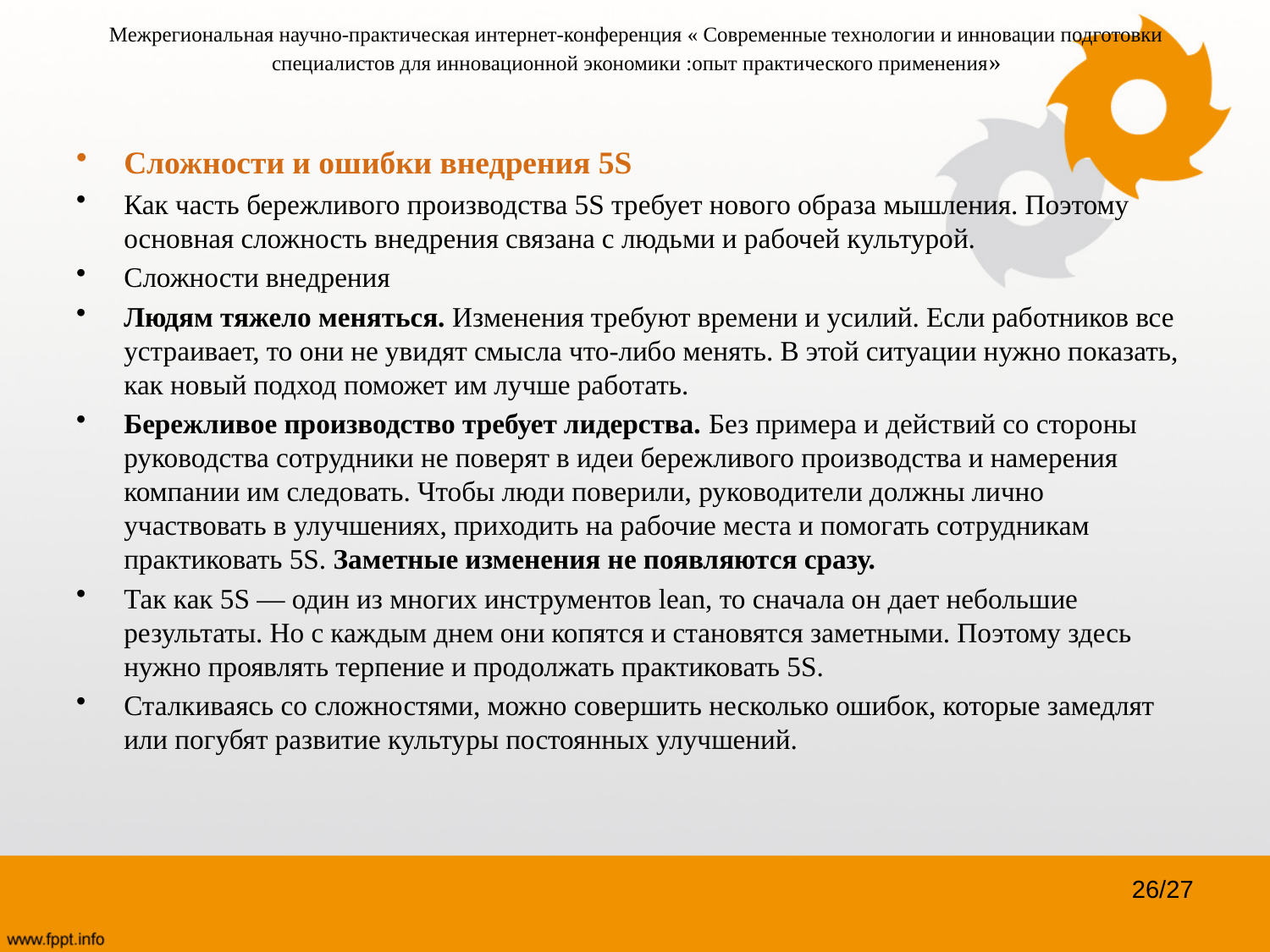

# Межрегиональная научно-практическая интернет-конференция « Современные технологии и инновации подготовки специалистов для инновационной экономики :опыт практического применения»
Сложности и ошибки внедрения 5S
Как часть бережливого производства 5S требует нового образа мышления. Поэтому основная сложность внедрения связана с людьми и рабочей культурой.
Сложности внедрения
Людям тяжело меняться. Изменения требуют времени и усилий. Если работников все устраивает, то они не увидят смысла что-либо менять. В этой ситуации нужно показать, как новый подход поможет им лучше работать.
Бережливое производство требует лидерства. Без примера и действий со стороны руководства сотрудники не поверят в идеи бережливого производства и намерения компании им следовать. Чтобы люди поверили, руководители должны лично участвовать в улучшениях, приходить на рабочие места и помогать сотрудникам практиковать 5S. Заметные изменения не появляются сразу.
Так как 5S — один из многих инструментов lean, то сначала он дает небольшие результаты. Но с каждым днем они копятся и становятся заметными. Поэтому здесь нужно проявлять терпение и продолжать практиковать 5S.
Сталкиваясь со сложностями, можно совершить несколько ошибок, которые замедлят или погубят развитие культуры постоянных улучшений.

26/27